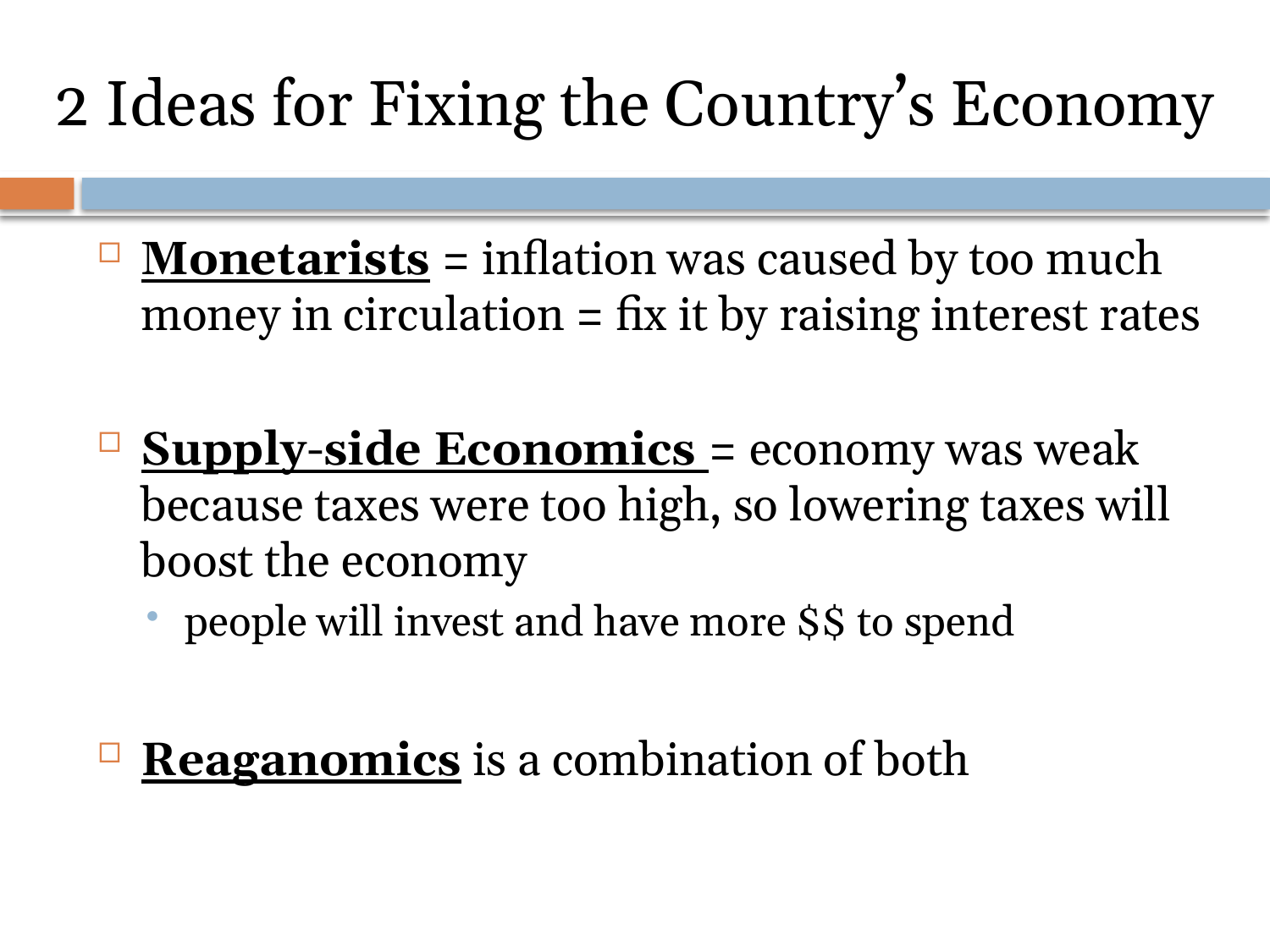

# 2 Ideas for Fixing the Country’s Economy
Monetarists = inflation was caused by too much money in circulation = fix it by raising interest rates

Supply-side Economics = economy was weak because taxes were too high, so lowering taxes will boost the economy
people will invest and have more $$ to spend

Reaganomics is a combination of both